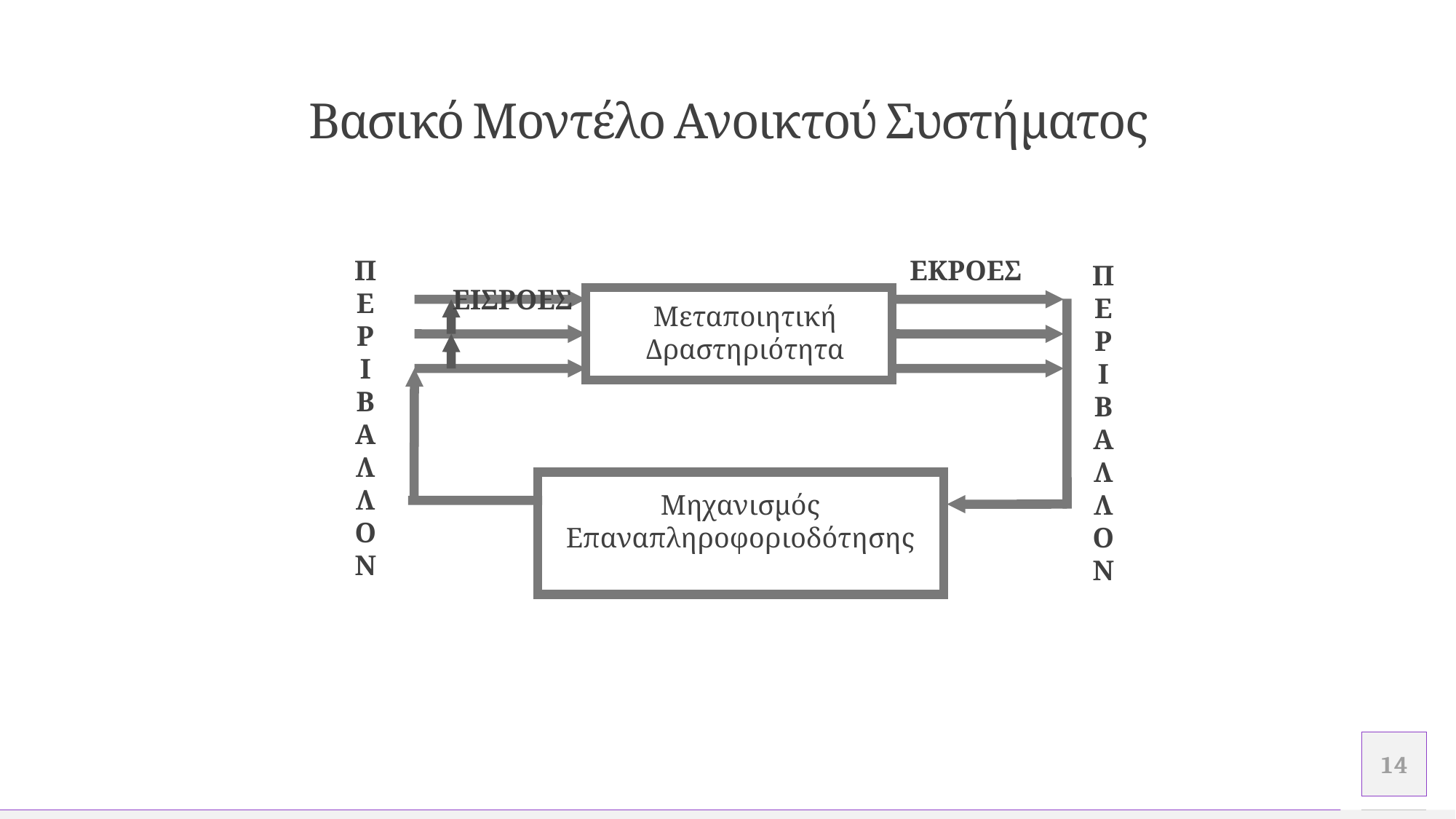

# Βασικό Μοντέλο Ανοικτού Συστήματος
Π
Ε
Ρ
Ι
Β
Α
Λ
Λ
Ο
Ν

ΕΚΡΟΕΣ

Π
Ε
Ρ
Ι
Β
Α
Λ
Λ
Ο
Ν

ΕΙΣΡΟΕΣ

Μεταποιητική
Δραστηριότητα

Μηχανισμός
Επαναπληροφοριοδότησης

.
.
14
Προσθέστε υποσέλιδο